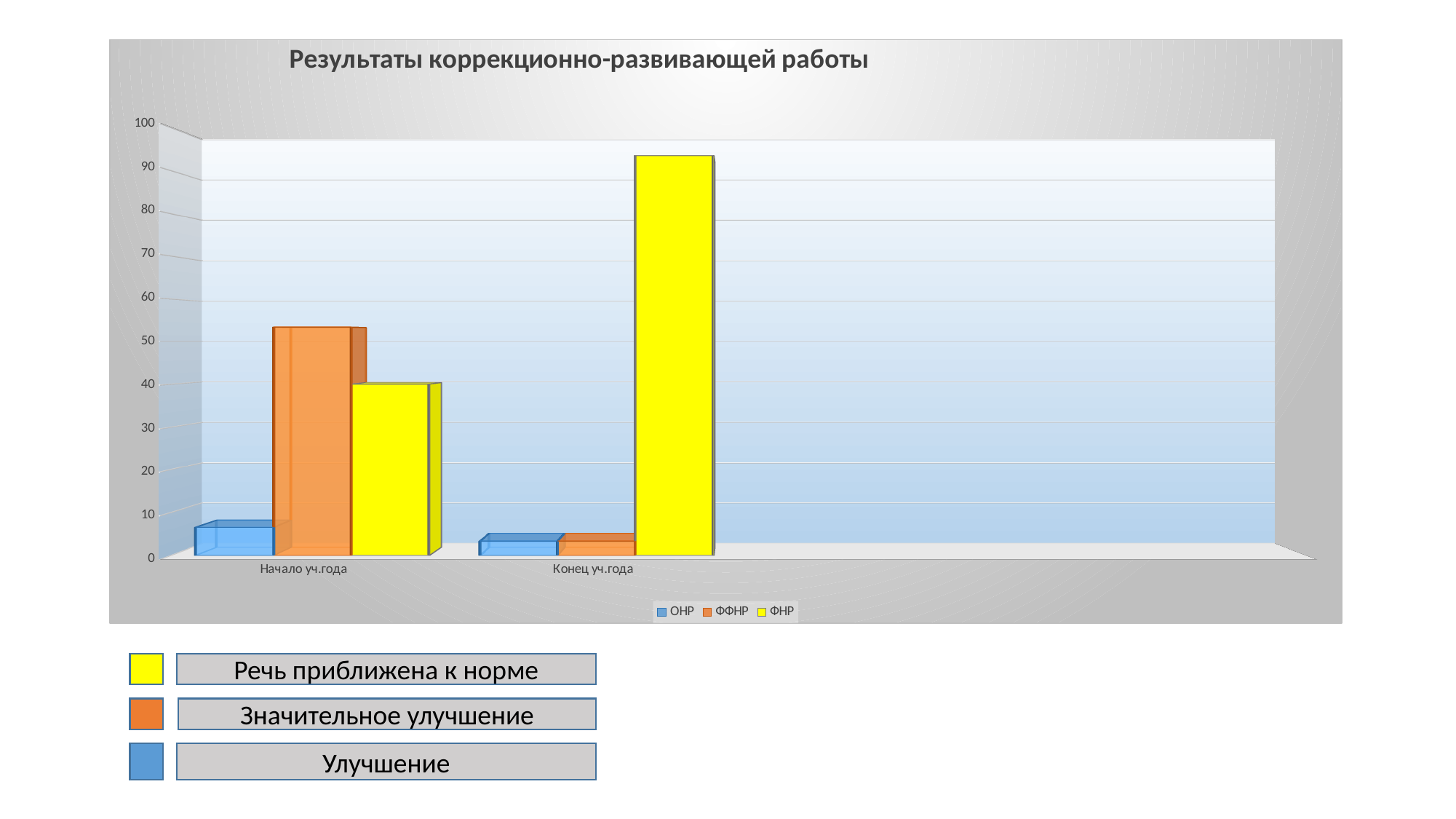

[unsupported chart]

Речь приближена к норме

Значительное улучшение

Улучшение